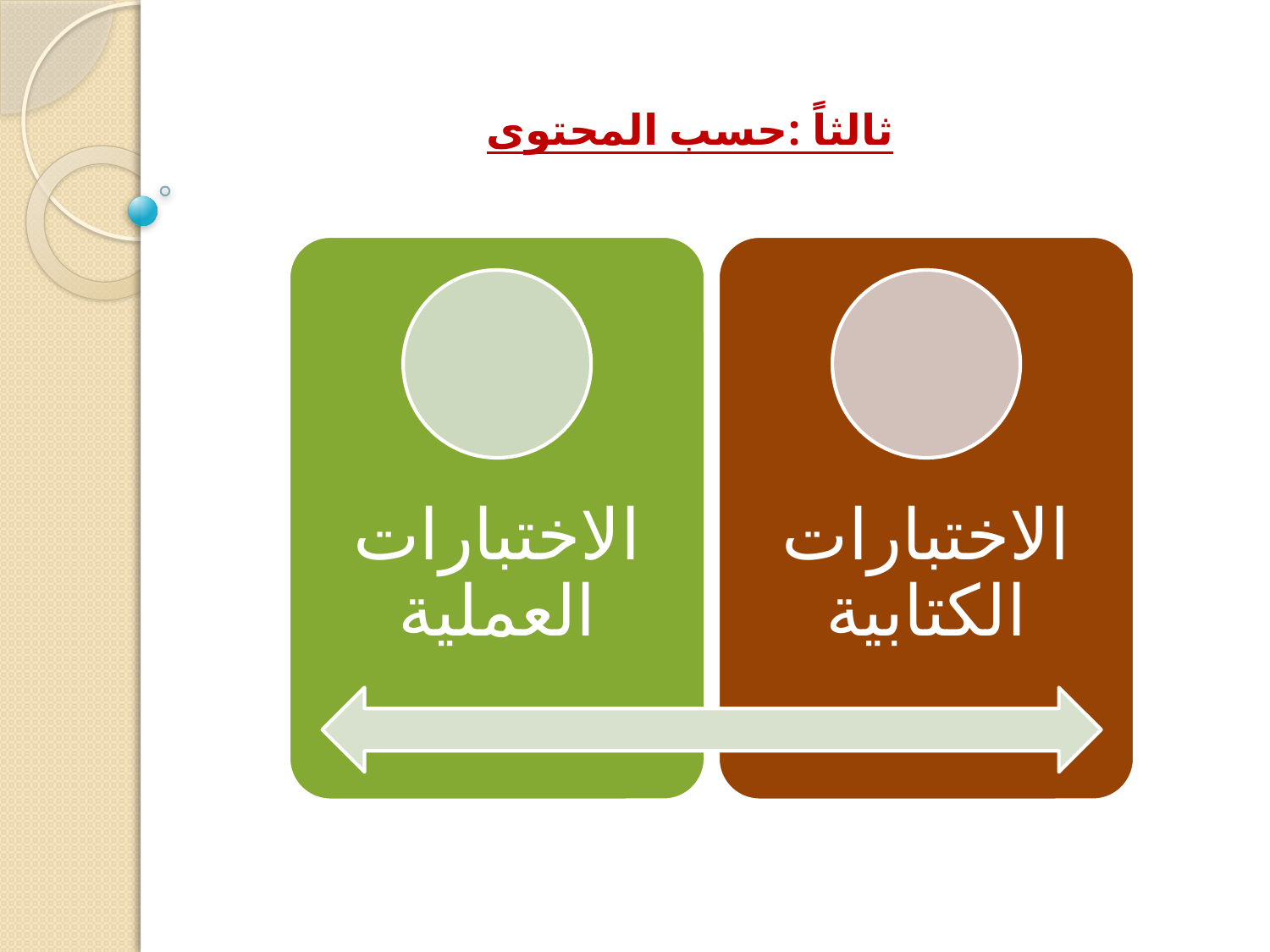

ثالثاً :حسب المحتوى
الاختبارات العملية
الاختبارات الكتابية